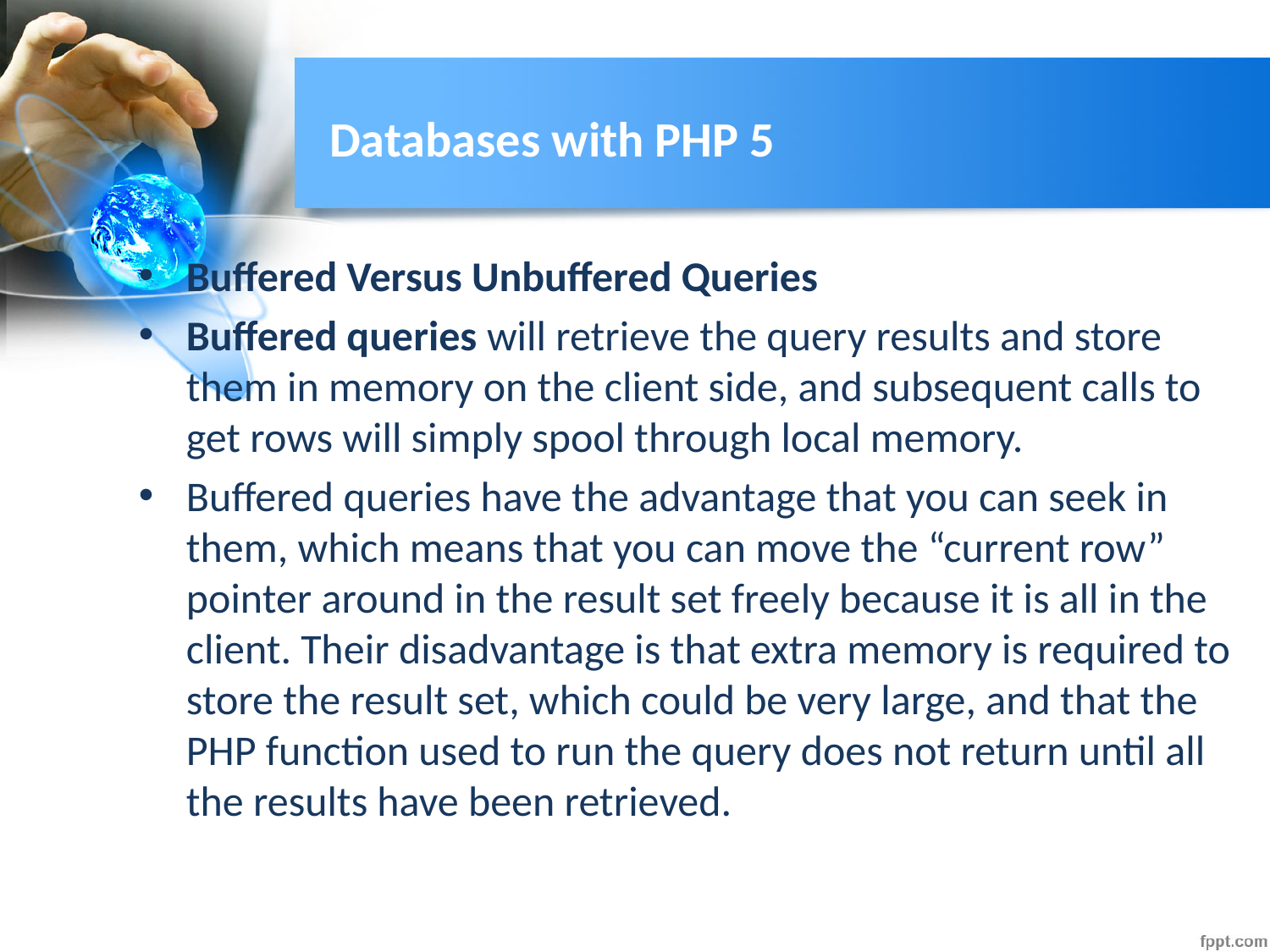

# Databases with PHP 5
Buffered Versus Unbuffered Queries
Buffered queries will retrieve the query results and store them in memory on the client side, and subsequent calls to get rows will simply spool through local memory.
Buffered queries have the advantage that you can seek in them, which means that you can move the “current row” pointer around in the result set freely because it is all in the client. Their disadvantage is that extra memory is required to store the result set, which could be very large, and that the PHP function used to run the query does not return until all the results have been retrieved.